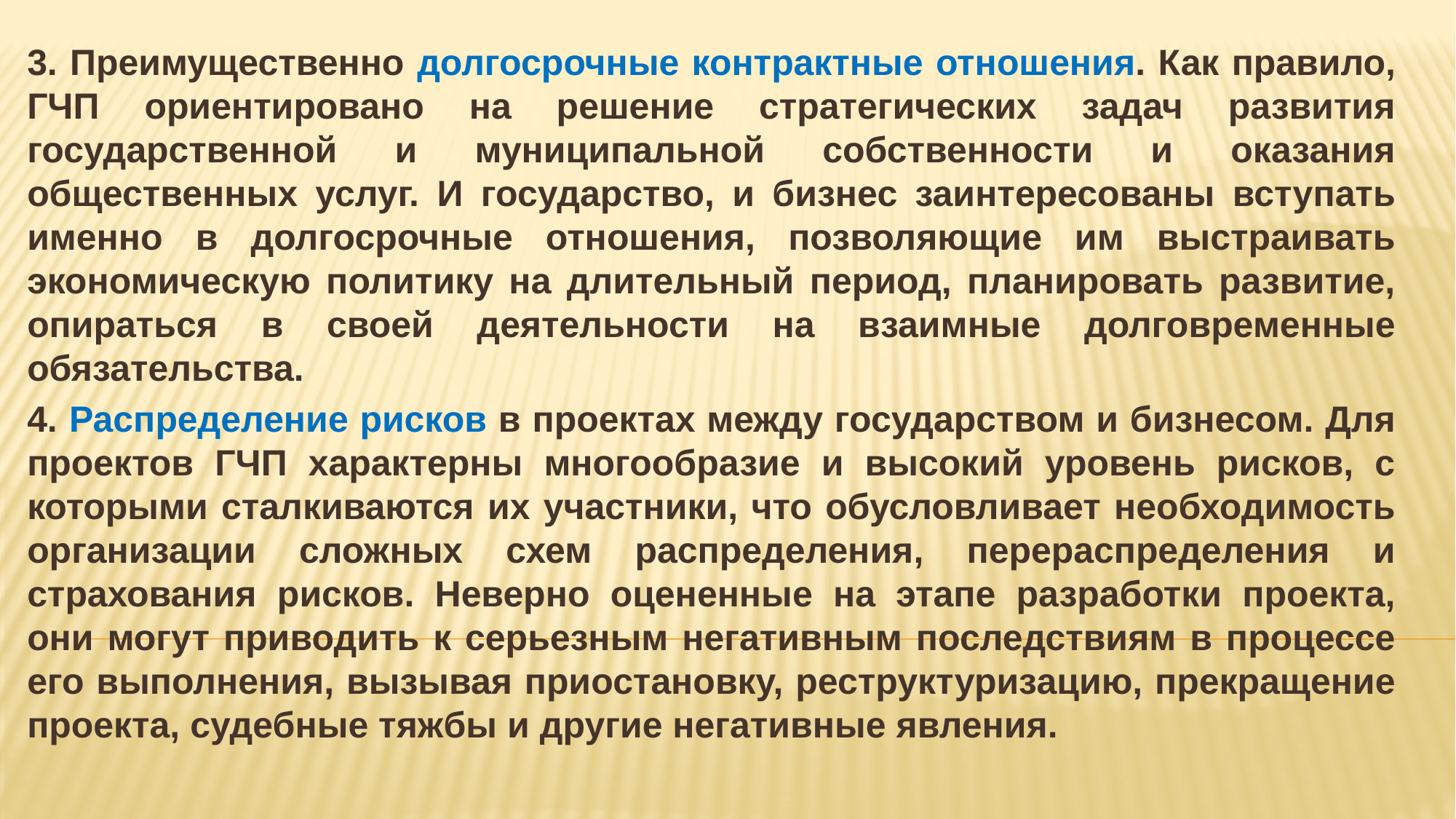

3. Преимущественно долгосрочные контрактные отношения. Как правило, ГЧП ориентировано на решение стратегических задач развития государственной и муниципальной собственности и оказания общественных услуг. И государство, и бизнес заинтересованы вступать именно в долгосрочные отношения, позволяющие им выстраивать экономическую политику на длительный период, планировать развитие, опираться в своей деятельности на взаимные долговременные обязательства.
4. Распределение рисков в проектах между государством и бизнесом. Для проектов ГЧП характерны многообразие и высокий уровень рисков, с которыми сталкиваются их участники, что обусловливает необходимость организации сложных схем распределения, перераспределения и страхования рисков. Неверно оцененные на этапе разработки проекта, они могут приводить к серьезным негативным последствиям в процессе его выполнения, вызывая приостановку, реструктуризацию, прекращение проекта, судебные тяжбы и другие негативные явления.